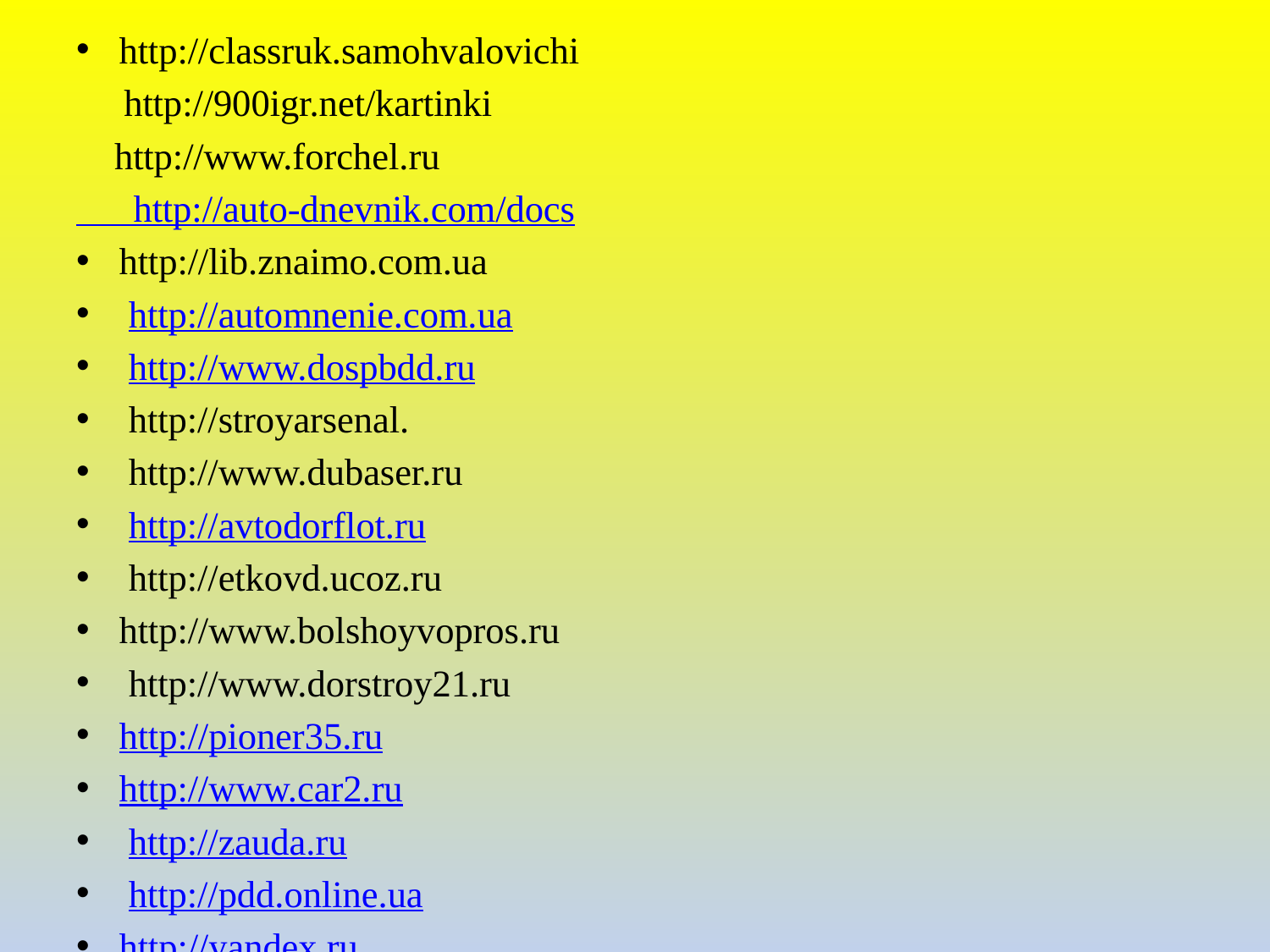

http://classruk.samohvalovichi
     http://900igr.net/kartinki
    http://www.forchel.ru
      http://auto-dnevnik.com/docs
http://lib.znaimo.com.ua
 http://automnenie.com.ua
 http://www.dospbdd.ru
 http://stroyarsenal.
 http://www.dubaser.ru
 http://avtodorflot.ru
 http://etkovd.ucoz.ru
http://www.bolshoyvopros.ru
 http://www.dorstroy21.ru
http://pioner35.ru
http://www.car2.ru
 http://zauda.ru
 http://pdd.online.ua
http://yandex.ru

#